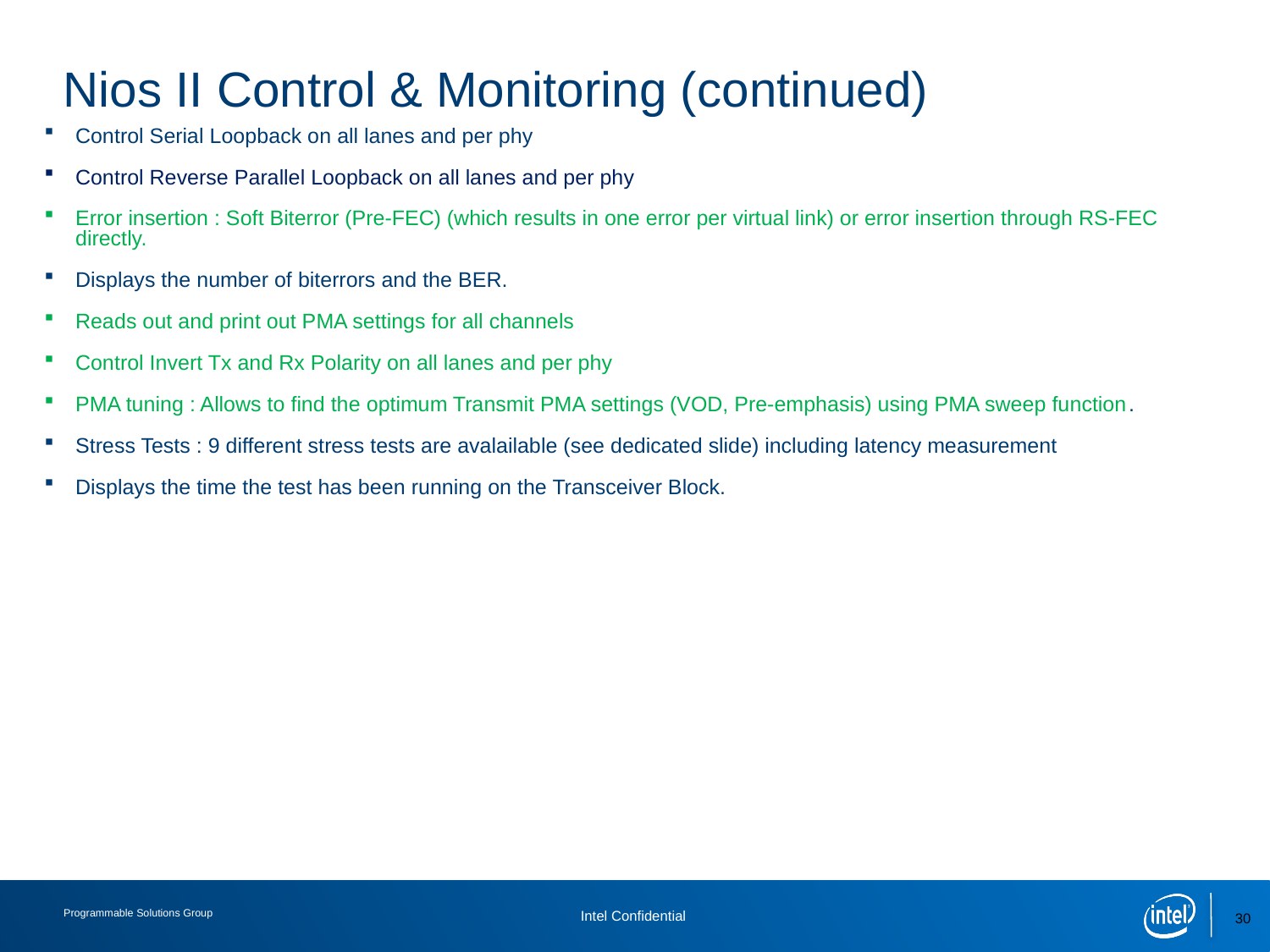

# Nios II Control & Monitoring (continued)
Control Serial Loopback on all lanes and per phy
Control Reverse Parallel Loopback on all lanes and per phy
Error insertion : Soft Biterror (Pre-FEC) (which results in one error per virtual link) or error insertion through RS-FEC directly.
Displays the number of biterrors and the BER.
Reads out and print out PMA settings for all channels
Control Invert Tx and Rx Polarity on all lanes and per phy
PMA tuning : Allows to find the optimum Transmit PMA settings (VOD, Pre-emphasis) using PMA sweep function.
Stress Tests : 9 different stress tests are avalailable (see dedicated slide) including latency measurement
Displays the time the test has been running on the Transceiver Block.

30